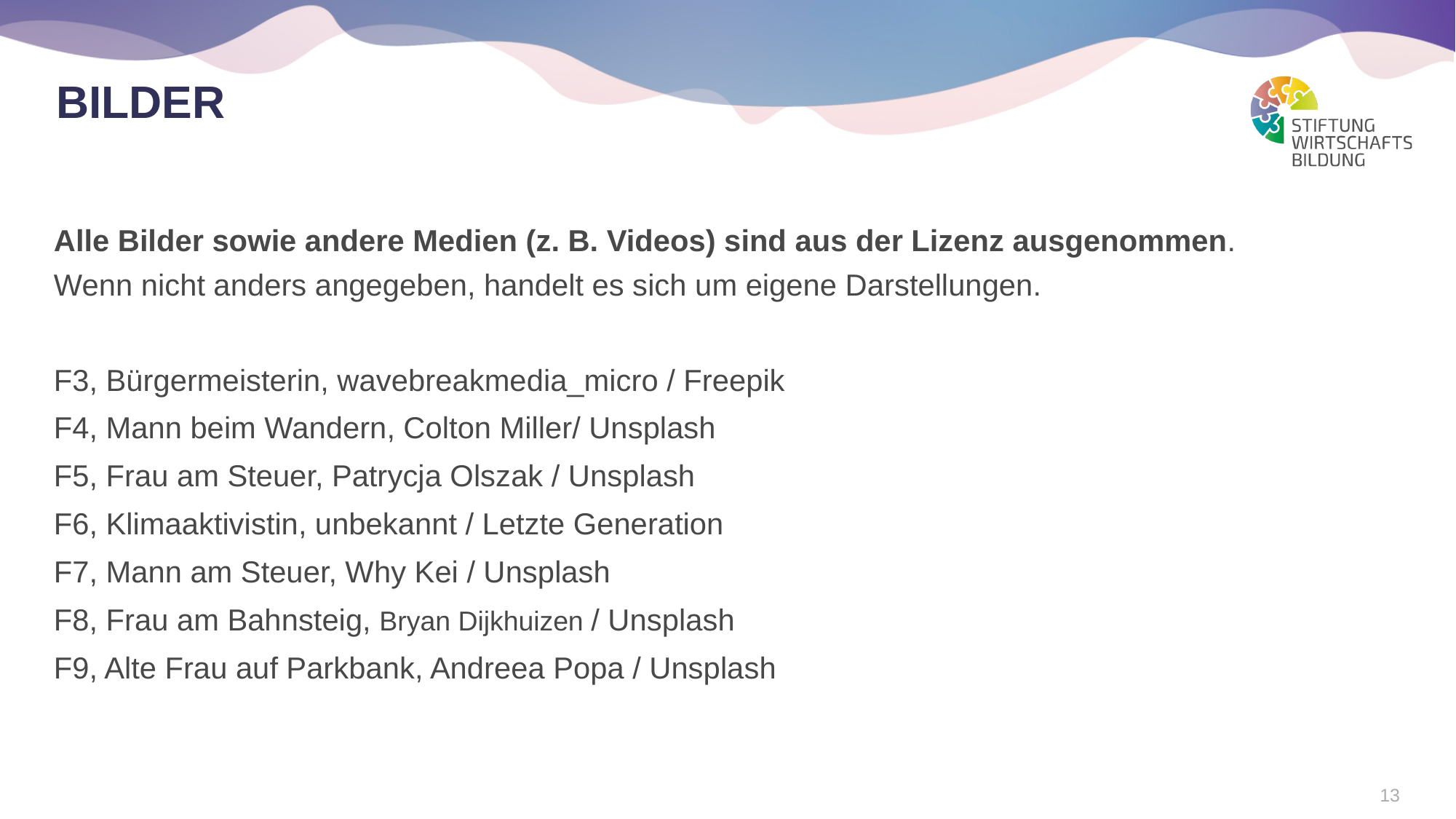

# Bilder
Alle Bilder sowie andere Medien (z. B. Videos) sind aus der Lizenz ausgenommen.
Wenn nicht anders angegeben, handelt es sich um eigene Darstellungen.

F3, Bürgermeisterin, wavebreakmedia_micro / Freepik
F4, Mann beim Wandern, Colton Miller/ Unsplash
F5, Frau am Steuer, Patrycja Olszak / Unsplash
F6, Klimaaktivistin, unbekannt / Letzte Generation
F7, Mann am Steuer, Why Kei / Unsplash
F8, Frau am Bahnsteig, Bryan Dijkhuizen / Unsplash
F9, Alte Frau auf Parkbank, Andreea Popa / Unsplash
13